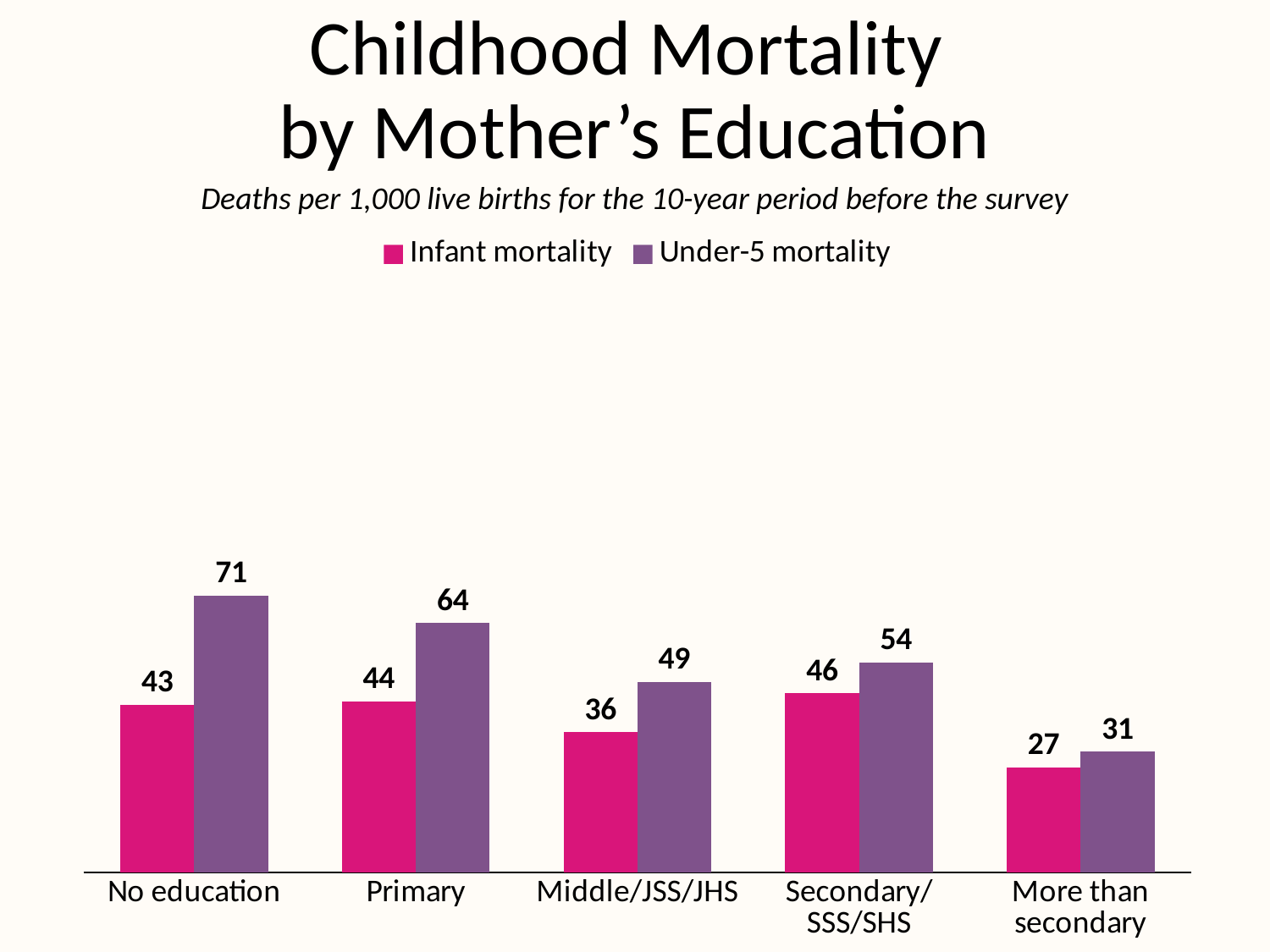

# Childhood Mortality by Mother’s Education
Deaths per 1,000 live births for the 10-year period before the survey

### Chart

| Category | Infant mortality | Under-5 mortality |
|---|---|---|
| No education | 43.0 | 71.0 |
| Primary | 44.0 | 64.0 |
| Middle/JSS/JHS | 36.0 | 49.0 |
| Secondary/ SSS/SHS | 46.0 | 54.0 |
| More than secondary | 27.0 | 31.0 |